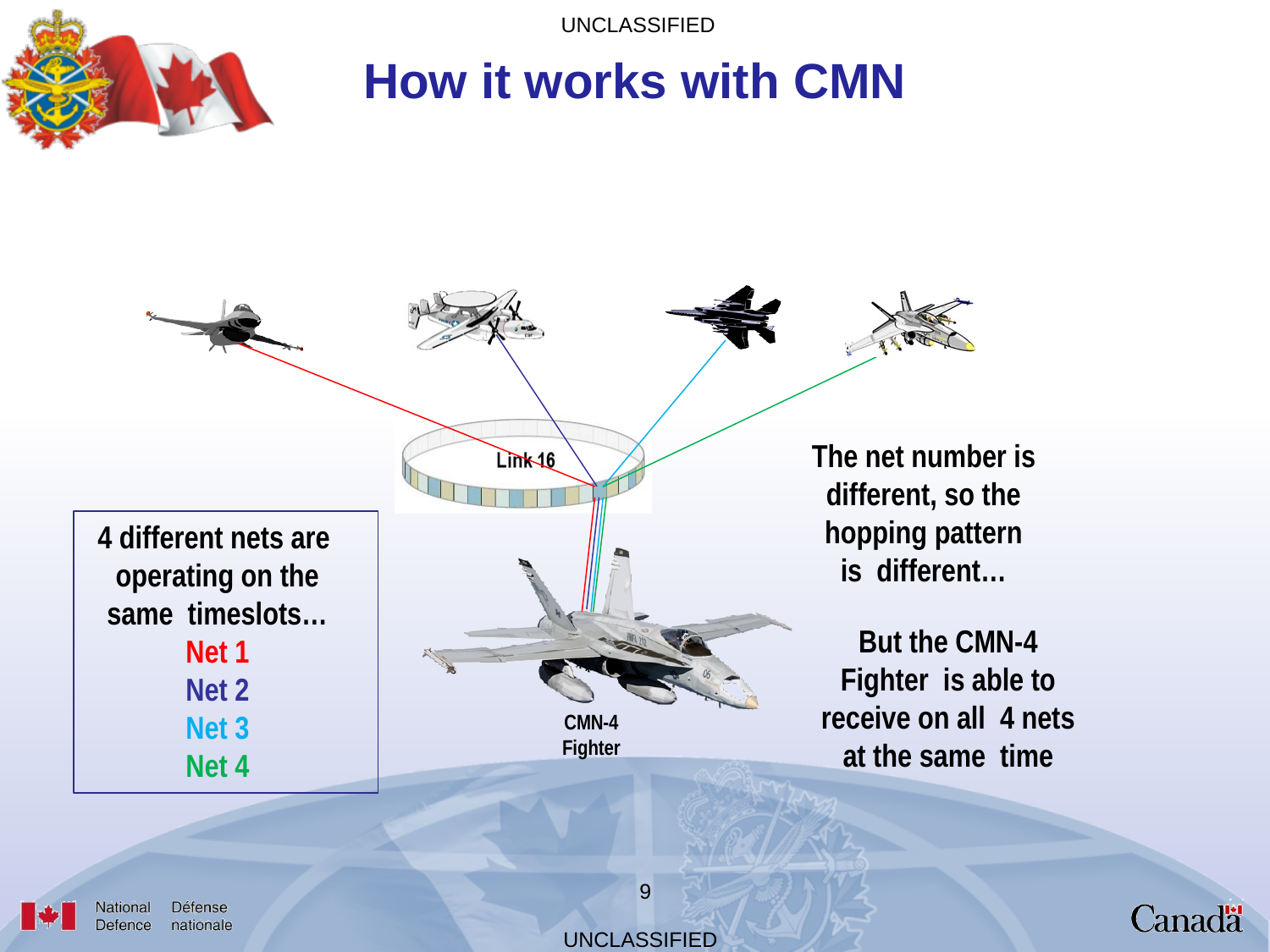

# How it works with CMN

The net number is  different, so the  hopping pattern is  different…

4 different nets are  operating on the same  timeslots…
Net 1
Net 2
Net 3
Net 4

But the CMN-4 Fighter  is able to receive on all  4 nets at the same  time
CMN-4 Fighter